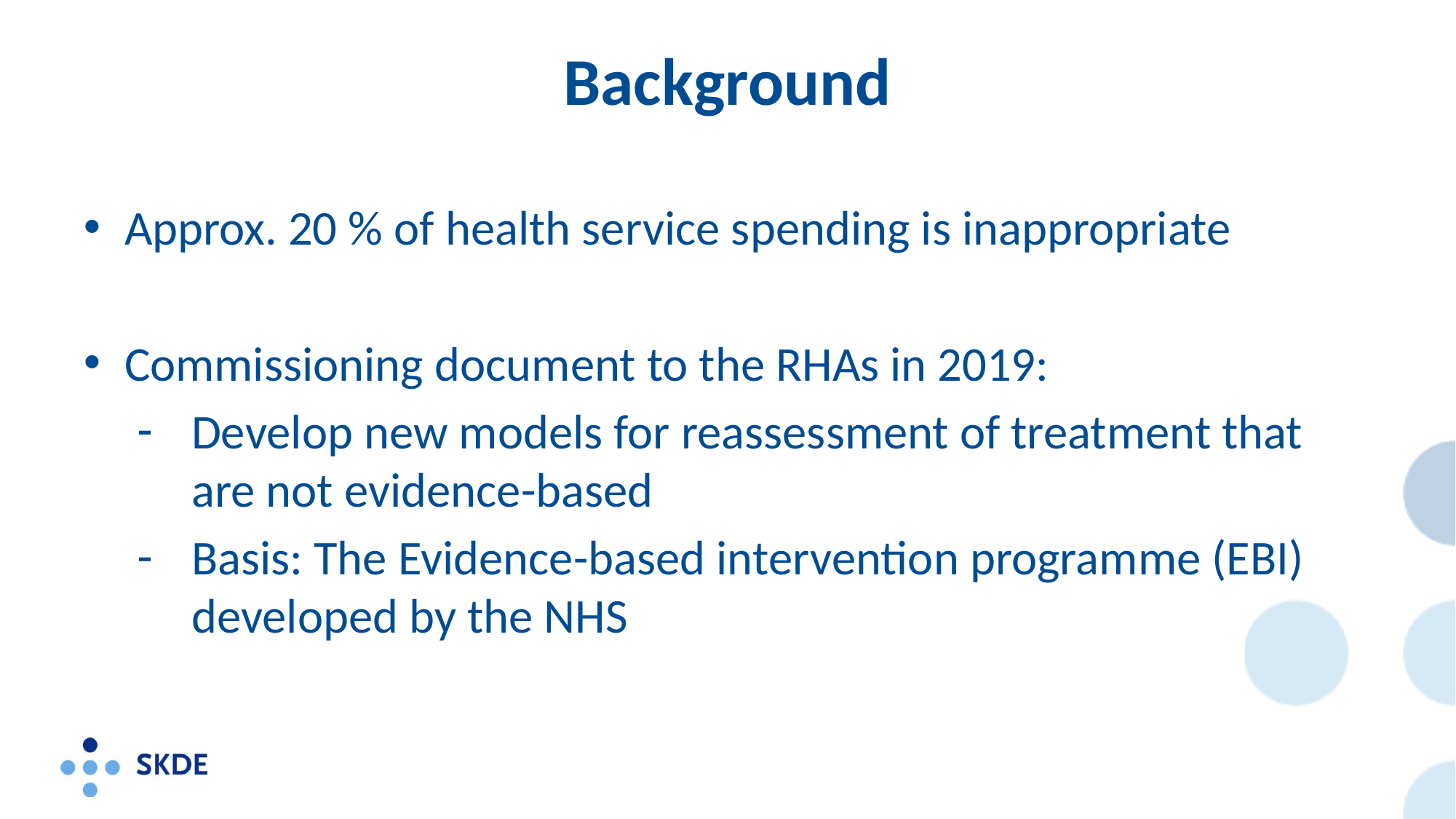

# Background
Approx. 20 % of health service spending is inappropriate

Commissioning document to the RHAs in 2019:
Develop new models for reassessment of treatment that are not evidence-based
Basis: The Evidence-based intervention programme (EBI) developed by the NHS